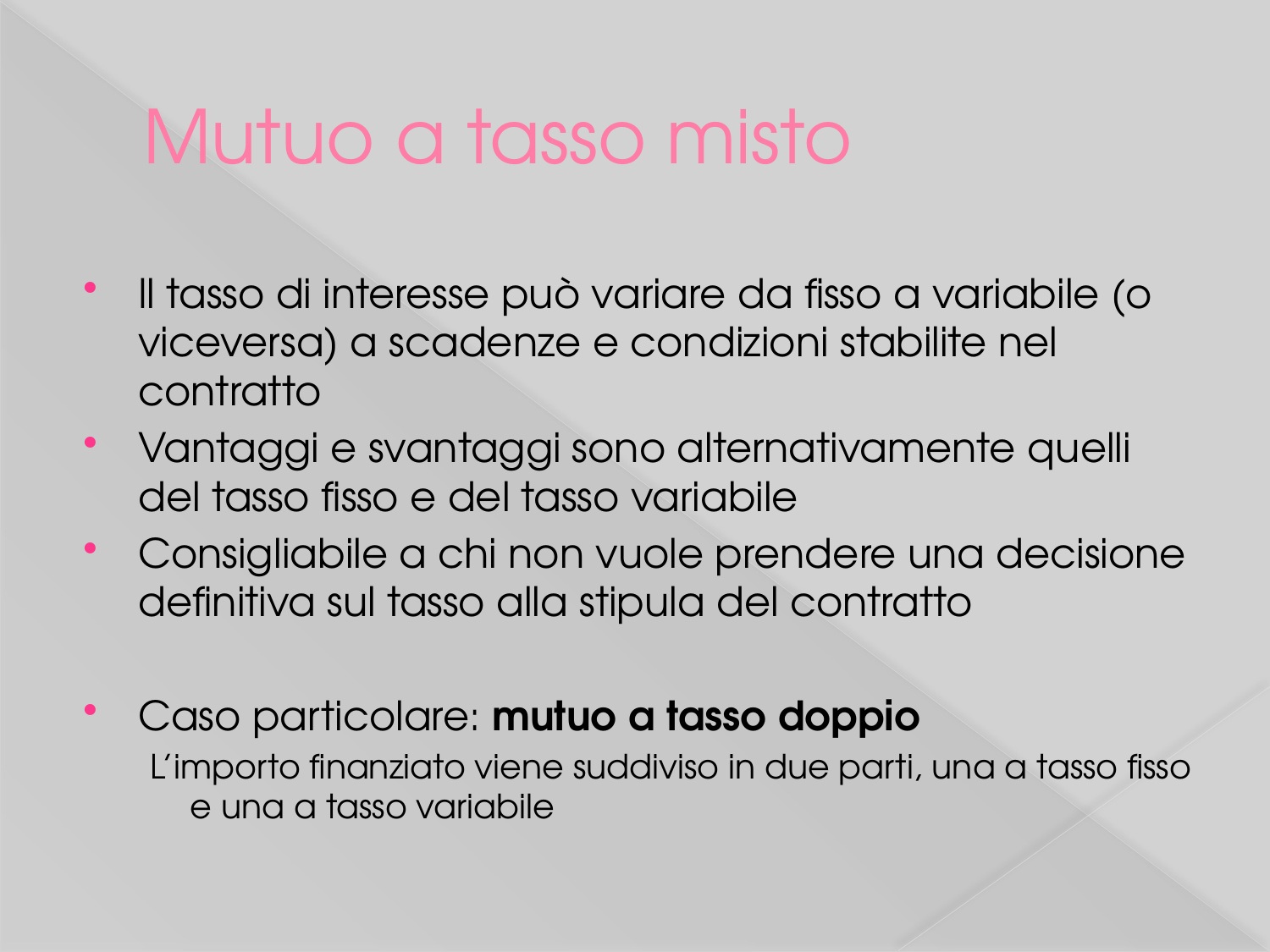

# Mutuo a tasso misto
Il tasso di interesse può variare da fisso a variabile (o viceversa) a scadenze e condizioni stabilite nel contratto
Vantaggi e svantaggi sono alternativamente quelli del tasso fisso e del tasso variabile
Consigliabile a chi non vuole prendere una decisione definitiva sul tasso alla stipula del contratto

Caso particolare: mutuo a tasso doppio
L’importo finanziato viene suddiviso in due parti, una a tasso fisso e una a tasso variabile